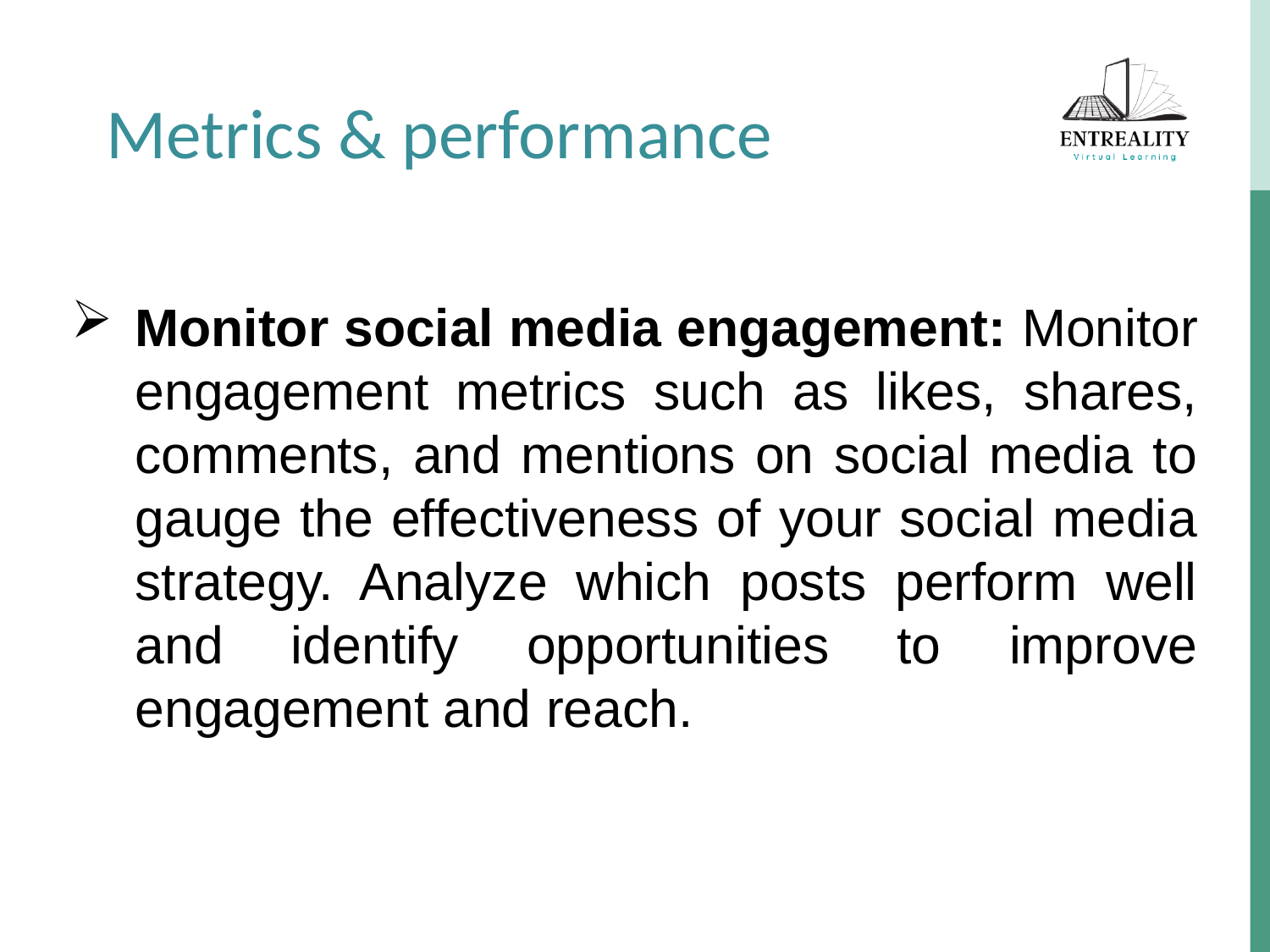

Metrics & performance

Monitor social media engagement: Monitor engagement metrics such as likes, shares, comments, and mentions on social media to gauge the effectiveness of your social media strategy. Analyze which posts perform well and identify opportunities to improve engagement and reach.